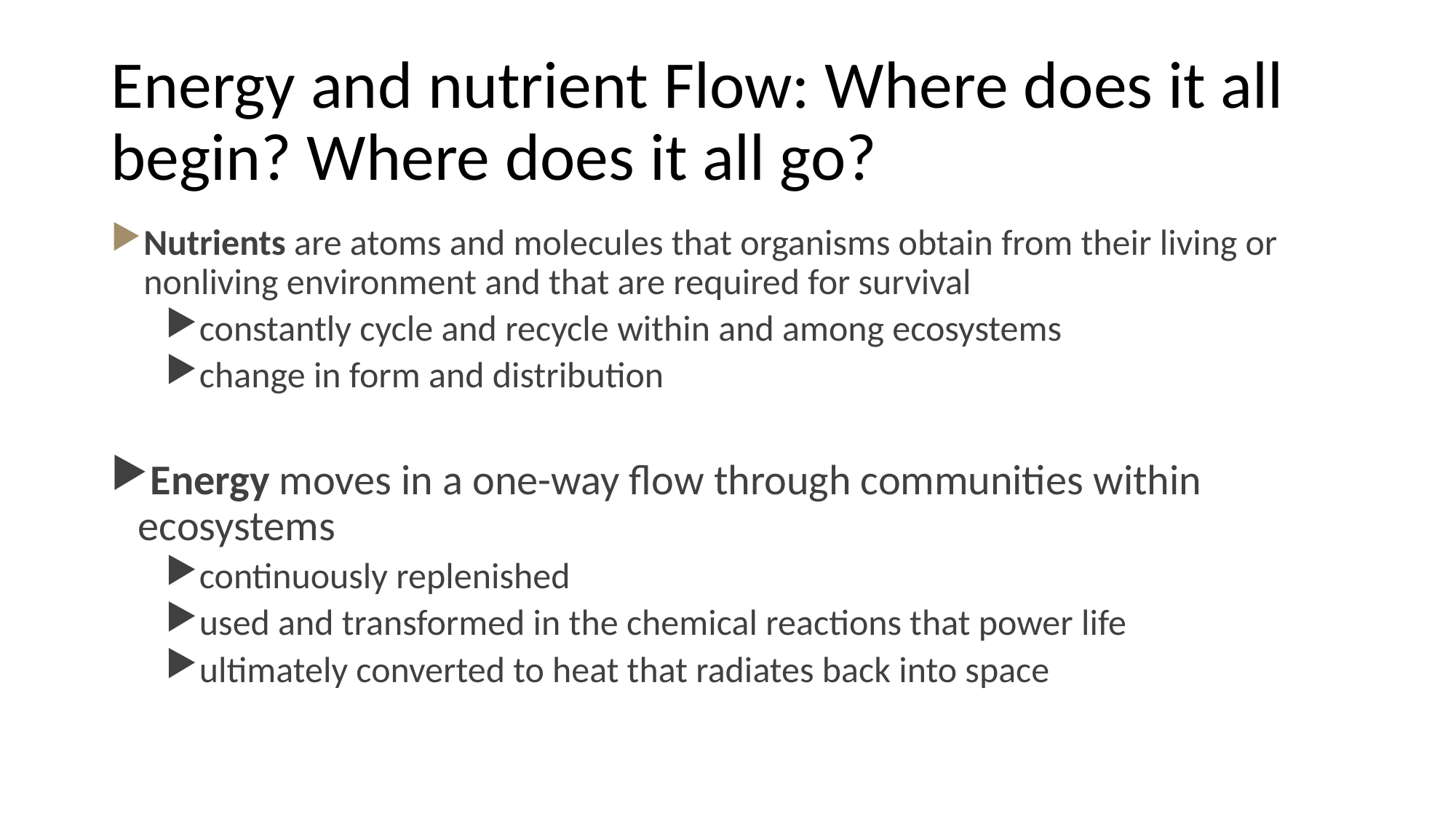

# Energy and nutrient Flow: Where does it all begin? Where does it all go?
Nutrients are atoms and molecules that organisms obtain from their living or nonliving environment and that are required for survival
constantly cycle and recycle within and among ecosystems
change in form and distribution

Energy moves in a one-way flow through communities within ecosystems
continuously replenished
used and transformed in the chemical reactions that power life
ultimately converted to heat that radiates back into space